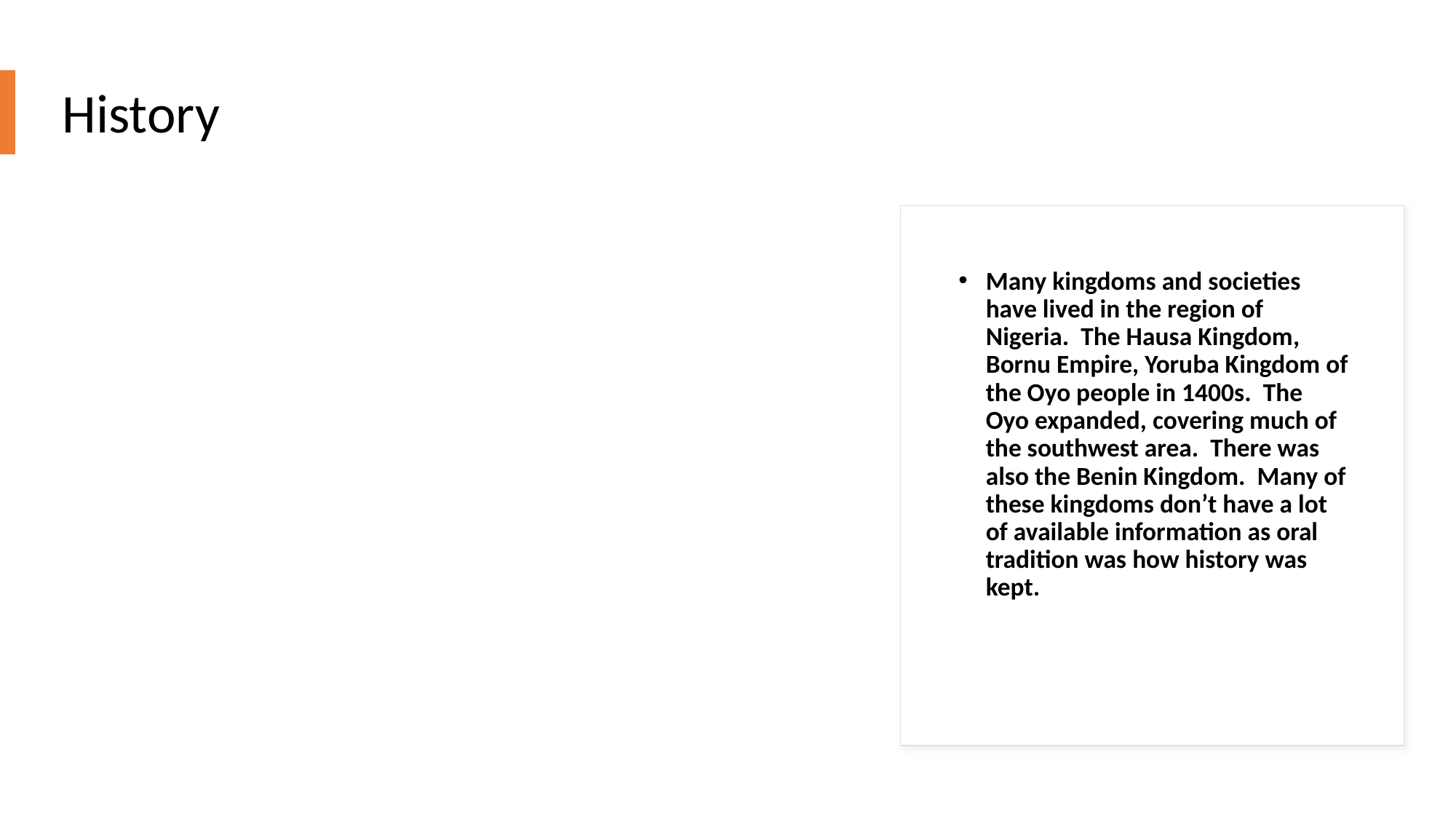

# History

Many kingdoms and societies have lived in the region of Nigeria.  The Hausa Kingdom, Bornu Empire, Yoruba Kingdom of the Oyo people in 1400s.  The Oyo expanded, covering much of the southwest area.  There was also the Benin Kingdom.  Many of these kingdoms don’t have a lot of available information as oral tradition was how history was kept.